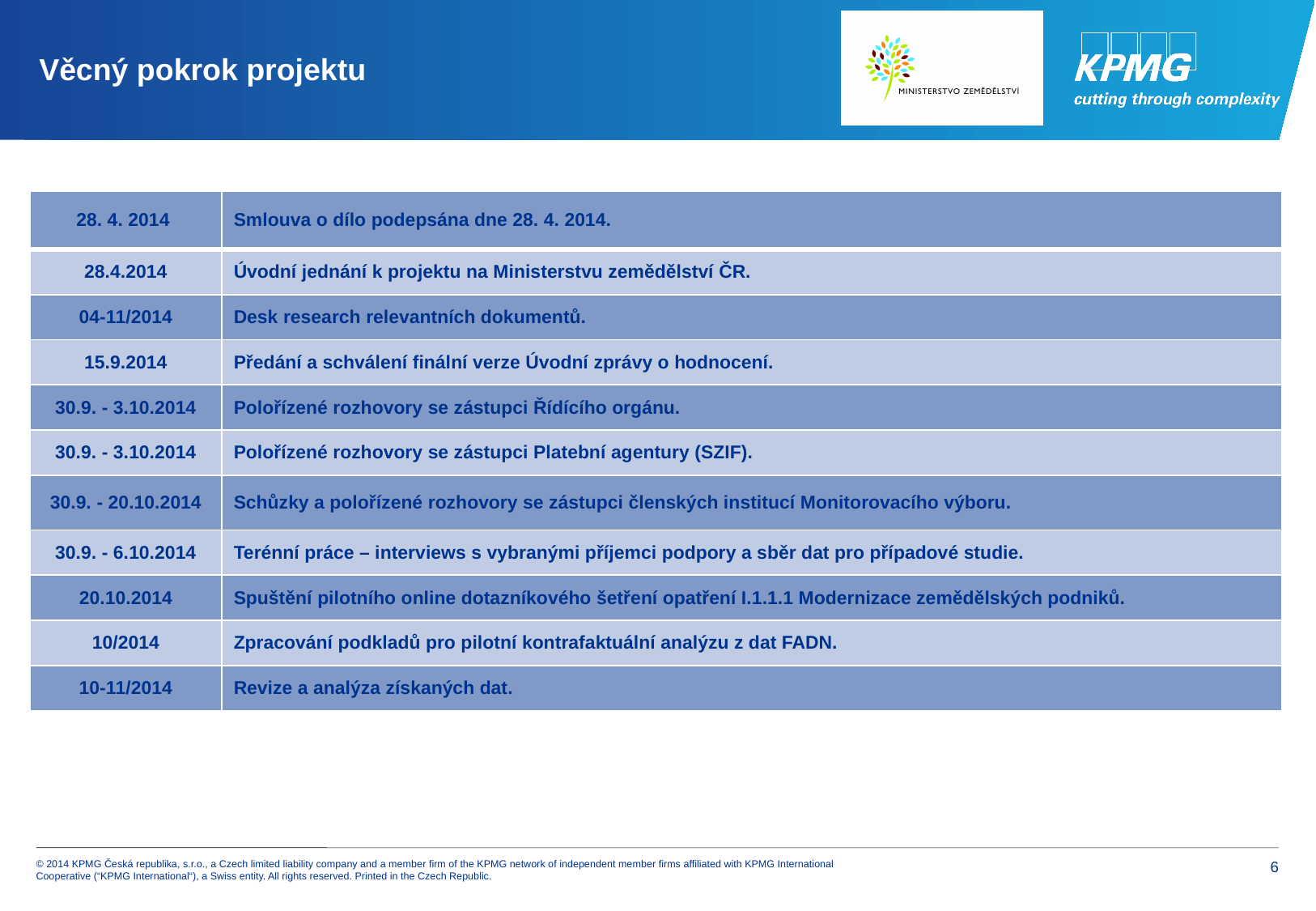

# Věcný pokrok projektu
| 28. 4. 2014 | Smlouva o dílo podepsána dne 28. 4. 2014. |
| --- | --- |
| 28.4.2014 | Úvodní jednání k projektu na Ministerstvu zemědělství ČR. |
| 04-11/2014 | Desk research relevantních dokumentů. |
| 15.9.2014 | Předání a schválení finální verze Úvodní zprávy o hodnocení. |
| 30.9. - 3.10.2014 | Polořízené rozhovory se zástupci Řídícího orgánu. |
| 30.9. - 3.10.2014 | Polořízené rozhovory se zástupci Platební agentury (SZIF). |
| 30.9. - 20.10.2014 | Schůzky a polořízené rozhovory se zástupci členských institucí Monitorovacího výboru. |
| 30.9. - 6.10.2014 | Terénní práce – interviews s vybranými příjemci podpory a sběr dat pro případové studie. |
| 20.10.2014 | Spuštění pilotního online dotazníkového šetření opatření I.1.1.1 Modernizace zemědělských podniků. |
| 10/2014 | Zpracování podkladů pro pilotní kontrafaktuální analýzu z dat FADN. |
| 10-11/2014 | Revize a analýza získaných dat. |